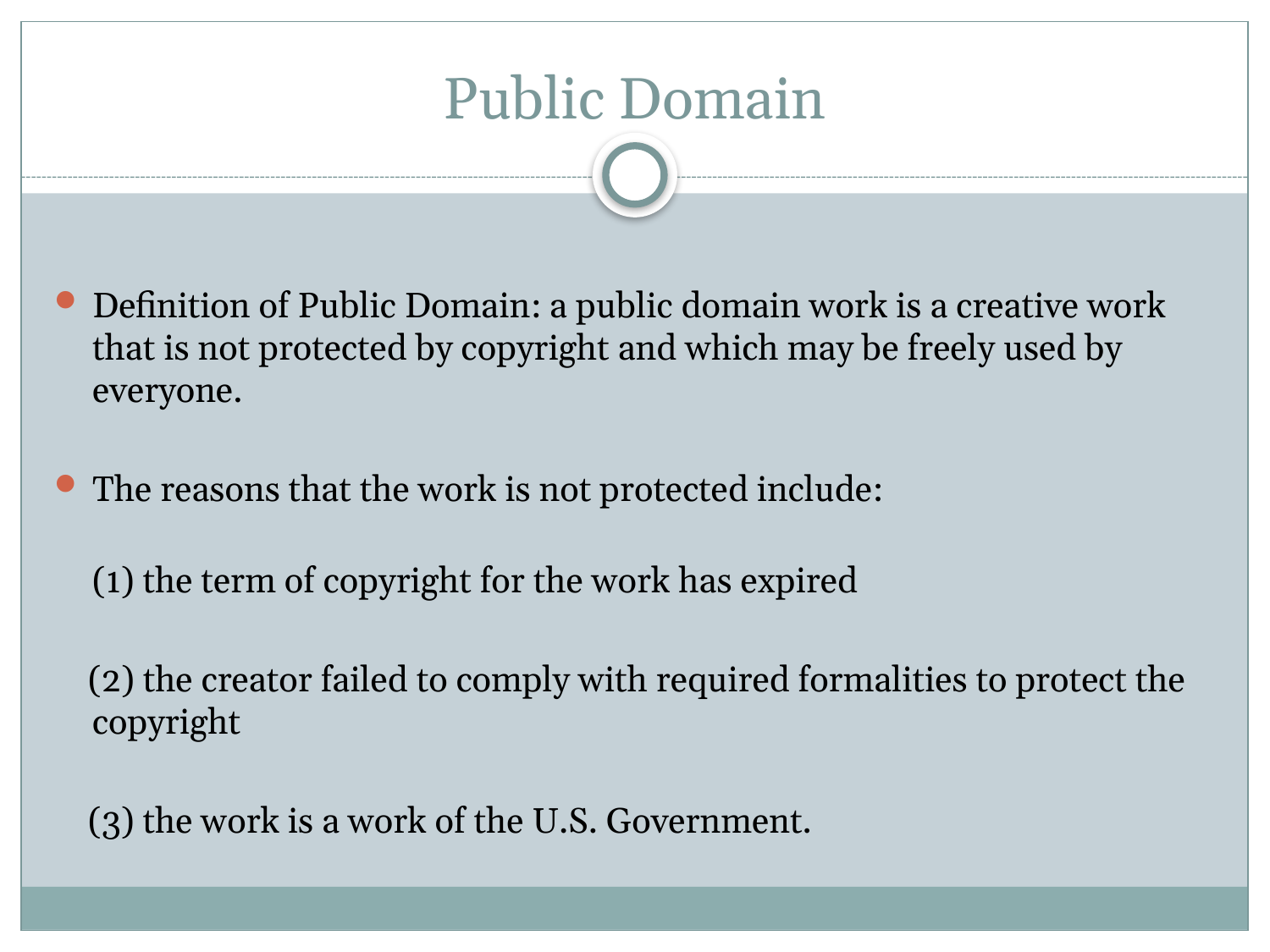

# Public Domain

Definition of Public Domain: a public domain work is a creative work that is not protected by copyright and which may be freely used by everyone.

The reasons that the work is not protected include:
(1) the term of copyright for the work has expired

    (2) the creator failed to comply with required formalities to protect the copyright

    (3) the work is a work of the U.S. Government.